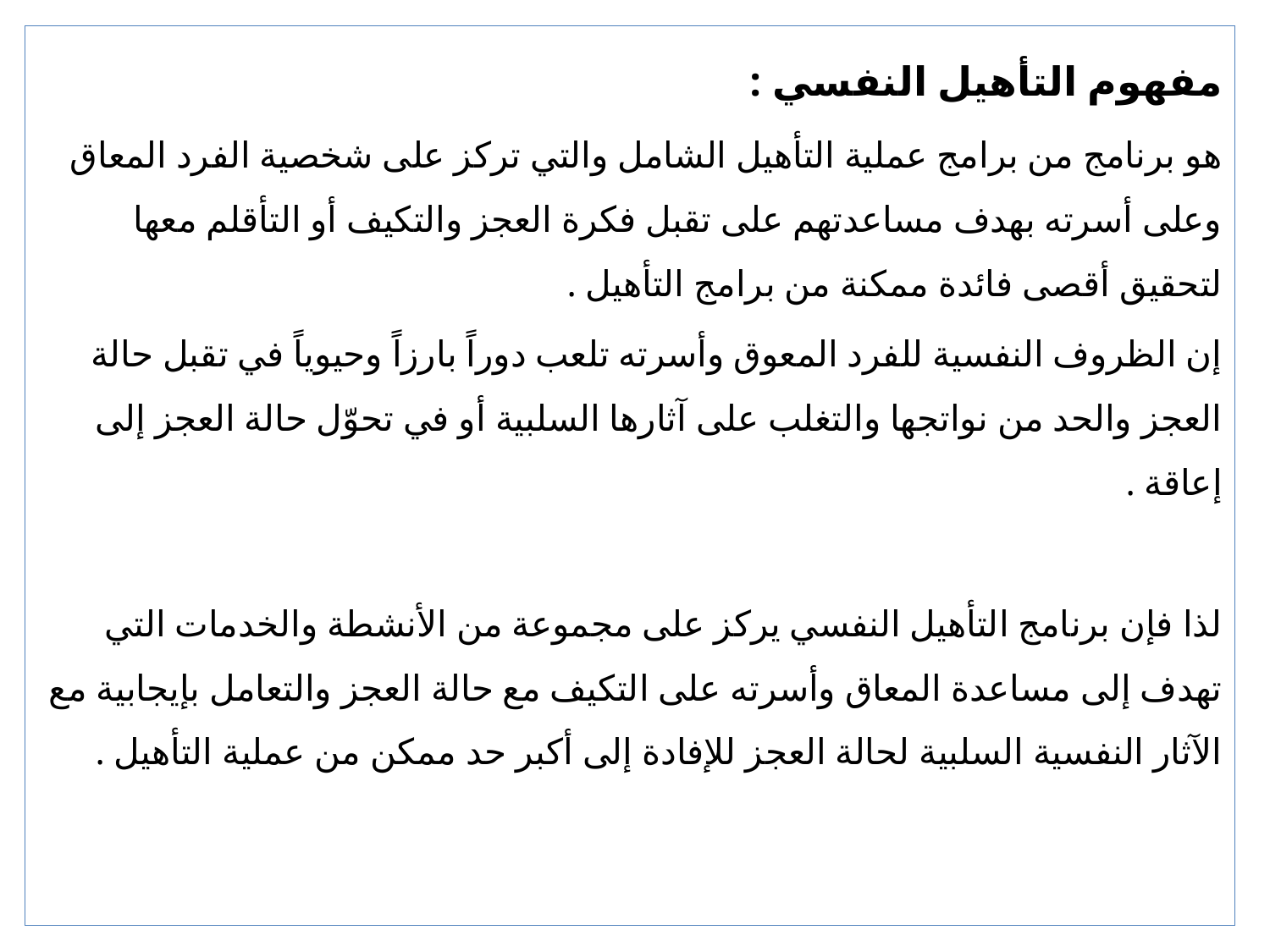

مفهوم التأهيل النفسي :
هو برنامج من برامج عملية التأهيل الشامل والتي تركز على شخصية الفرد المعاق وعلى أسرته بهدف مساعدتهم على تقبل فكرة العجز والتكيف أو التأقلم معها لتحقيق أقصى فائدة ممكنة من برامج التأهيل .
إن الظروف النفسية للفرد المعوق وأسرته تلعب دوراً بارزاً وحيوياً في تقبل حالة العجز والحد من نواتجها والتغلب على آثارها السلبية أو في تحوّل حالة العجز إلى إعاقة .

لذا فإن برنامج التأهيل النفسي يركز على مجموعة من الأنشطة والخدمات التي تهدف إلى مساعدة المعاق وأسرته على التكيف مع حالة العجز والتعامل بإيجابية مع الآثار النفسية السلبية لحالة العجز للإفادة إلى أكبر حد ممكن من عملية التأهيل .